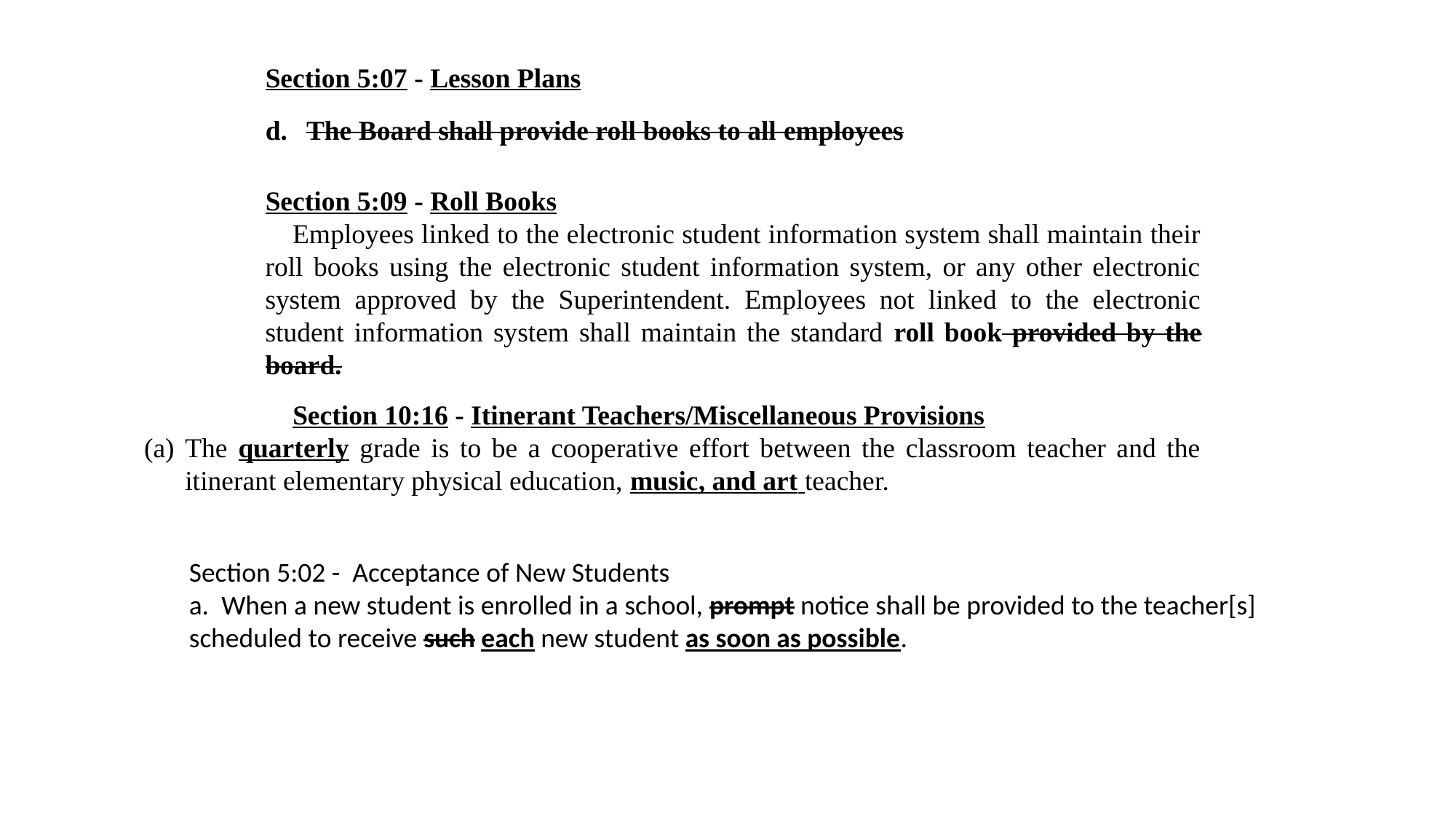

Section 5:07 - Lesson Plans

The Board shall provide roll books to all employees

Section 5:09 - Roll Books
Employees linked to the electronic student information system shall maintain their roll books using the electronic student information system, or any other electronic system approved by the Superintendent. Employees not linked to the electronic student information system shall maintain the standard roll book provided by the board.

Section 10:16 - Itinerant Teachers/Miscellaneous Provisions
The quarterly grade is to be a cooperative effort between the classroom teacher and the itinerant elementary physical education, music, and art teacher.

Section 5:02 -  Acceptance of New Students
a.  When a new student is enrolled in a school, prompt notice shall be provided to the teacher[s] scheduled to receive such each new student as soon as possible.